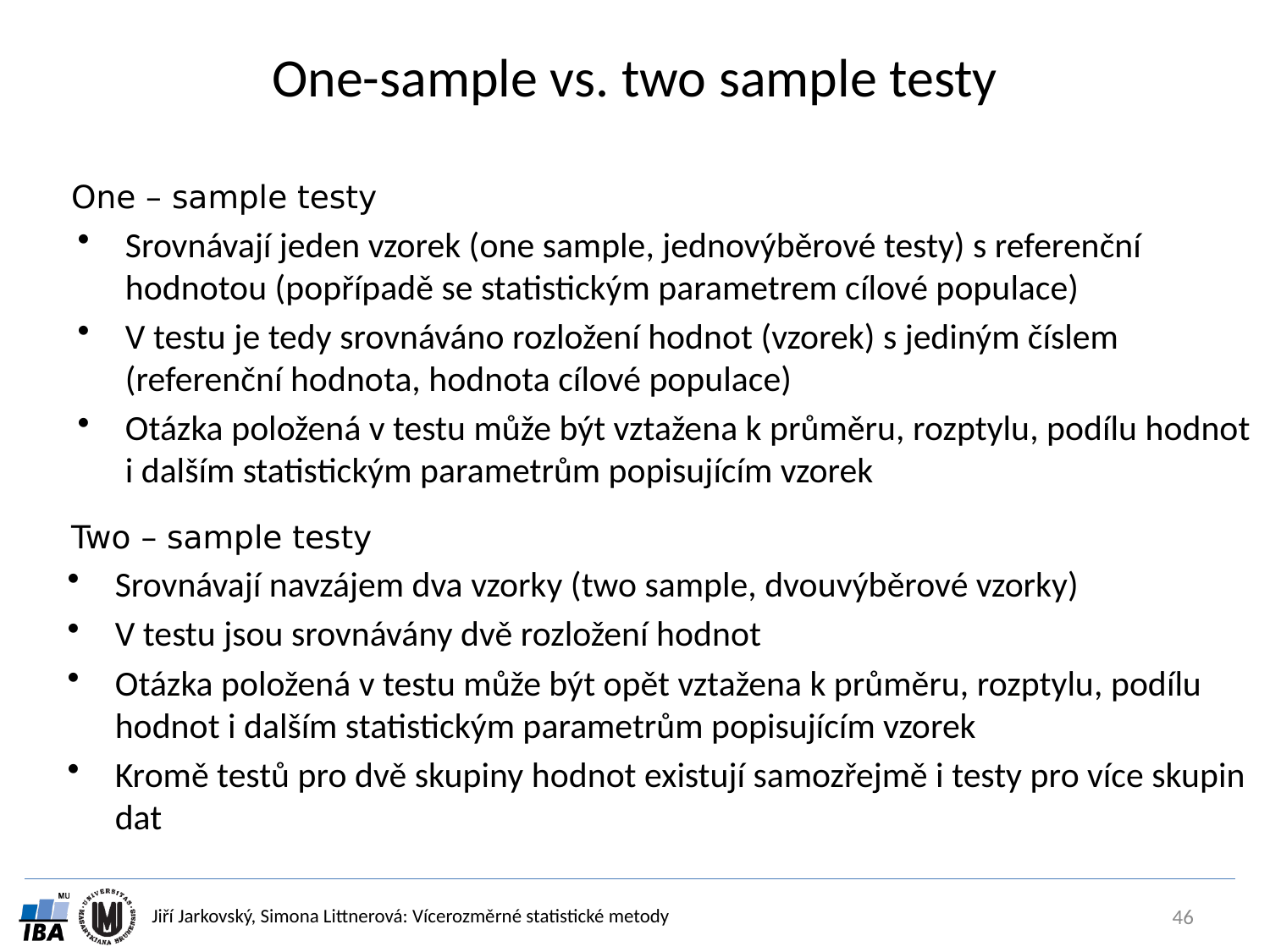

# One-sample vs. two sample testy
One – sample testy
Srovnávají jeden vzorek (one sample, jednovýběrové testy) s referenční hodnotou (popřípadě se statistickým parametrem cílové populace)
V testu je tedy srovnáváno rozložení hodnot (vzorek) s jediným číslem (referenční hodnota, hodnota cílové populace)
Otázka položená v testu může být vztažena k průměru, rozptylu, podílu hodnot i dalším statistickým parametrům popisujícím vzorek
Two – sample testy
Srovnávají navzájem dva vzorky (two sample, dvouvýběrové vzorky)
V testu jsou srovnávány dvě rozložení hodnot
Otázka položená v testu může být opět vztažena k průměru, rozptylu, podílu hodnot i dalším statistickým parametrům popisujícím vzorek
Kromě testů pro dvě skupiny hodnot existují samozřejmě i testy pro více skupin dat
46